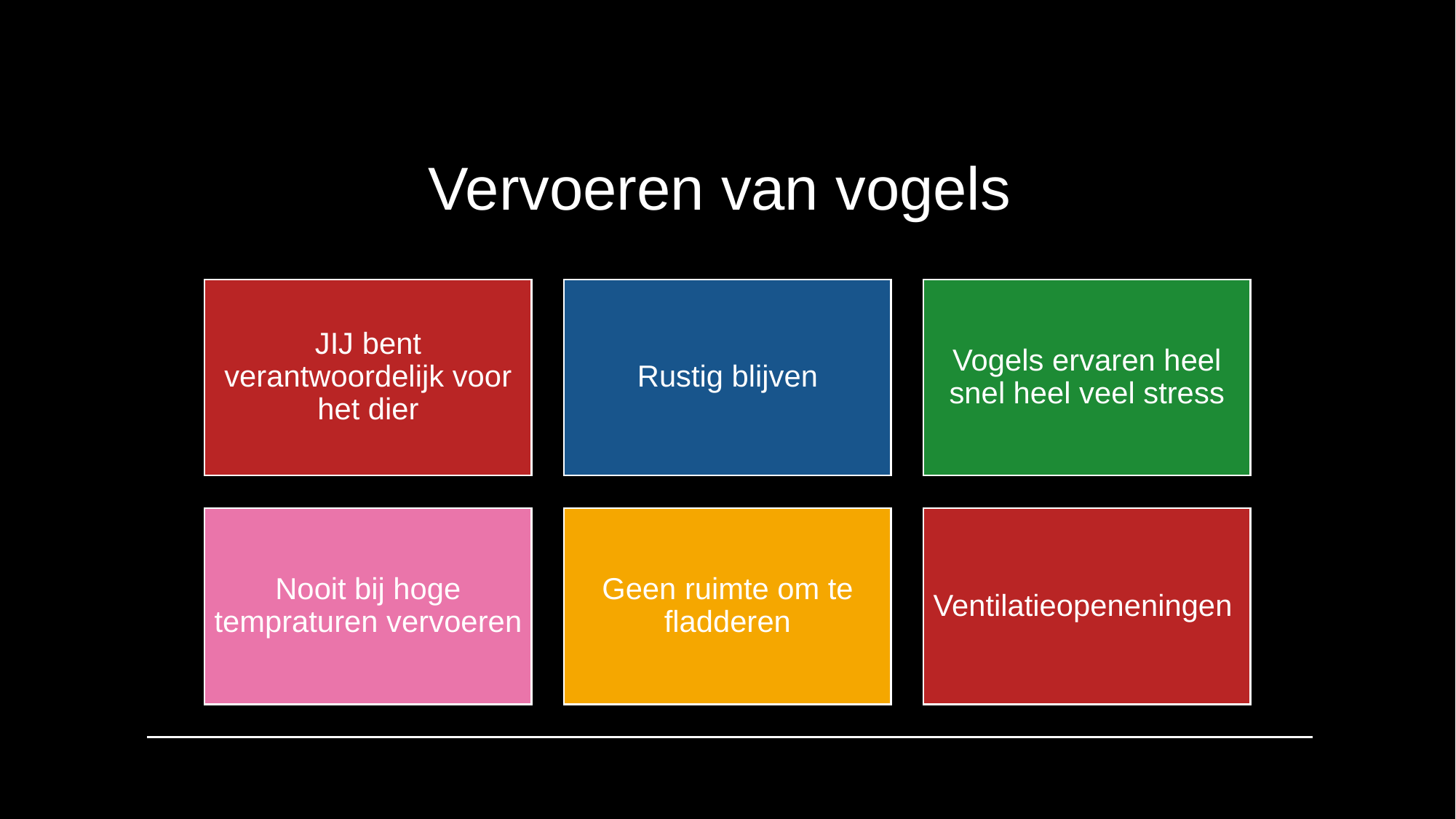

# Vervoeren van vogels
JIJ bent verantwoordelijk voor het dier
Rustig blijven
Vogels ervaren heel snel heel veel stress
Nooit bij hoge tempraturen vervoeren
Geen ruimte om te fladderen
Ventilatieopeneningen